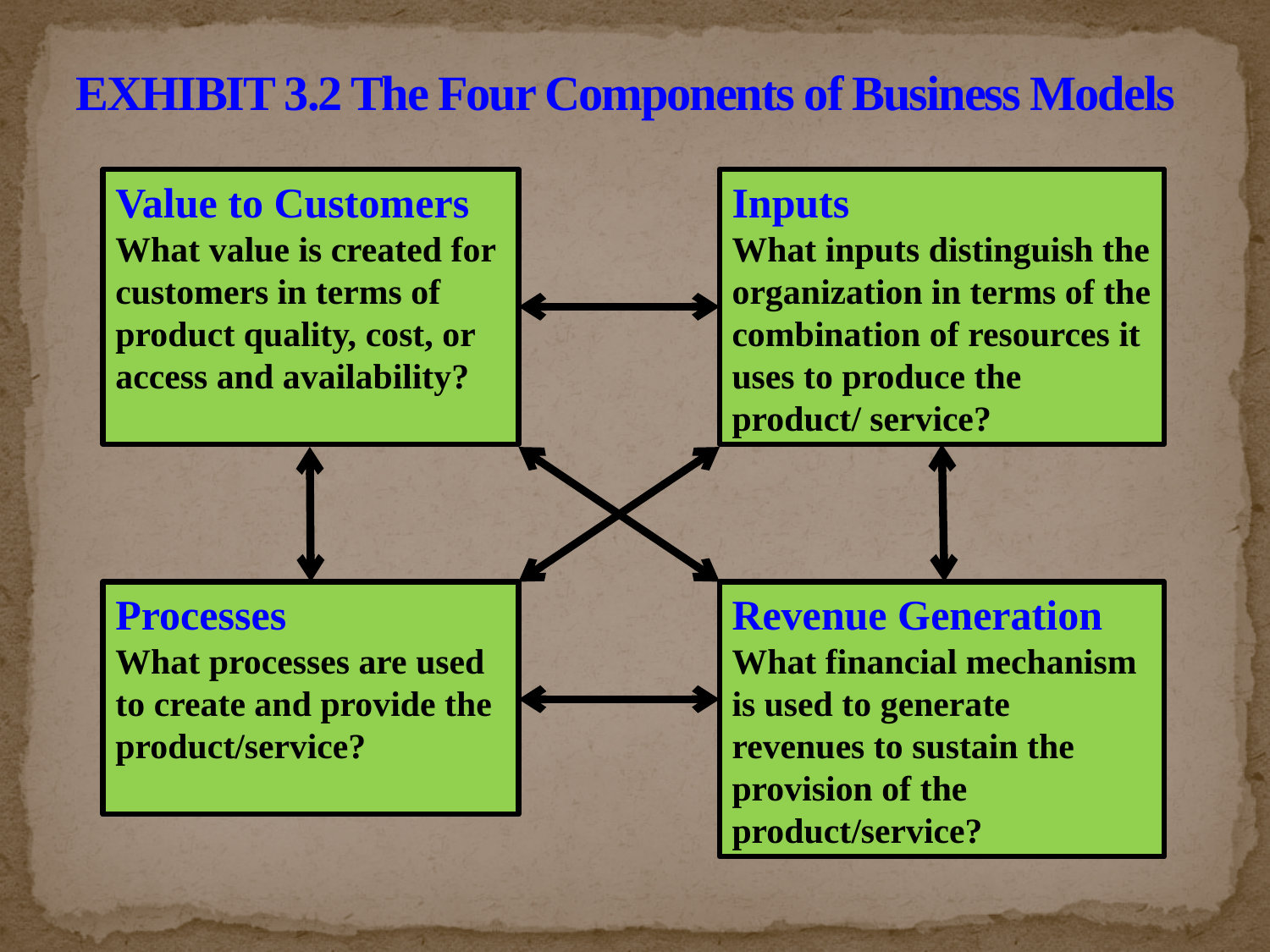

# EXHIBIT 3.2 The Four Components of Business Models
Value to Customers
What value is created for customers in terms of product quality, cost, or access and availability?

Inputs
What inputs distinguish the organization in terms of the combination of resources it uses to produce the product/ service?
Processes
What processes are used to create and provide the product/service?

Revenue Generation
What financial mechanism is used to generate revenues to sustain the provision of the product/service?